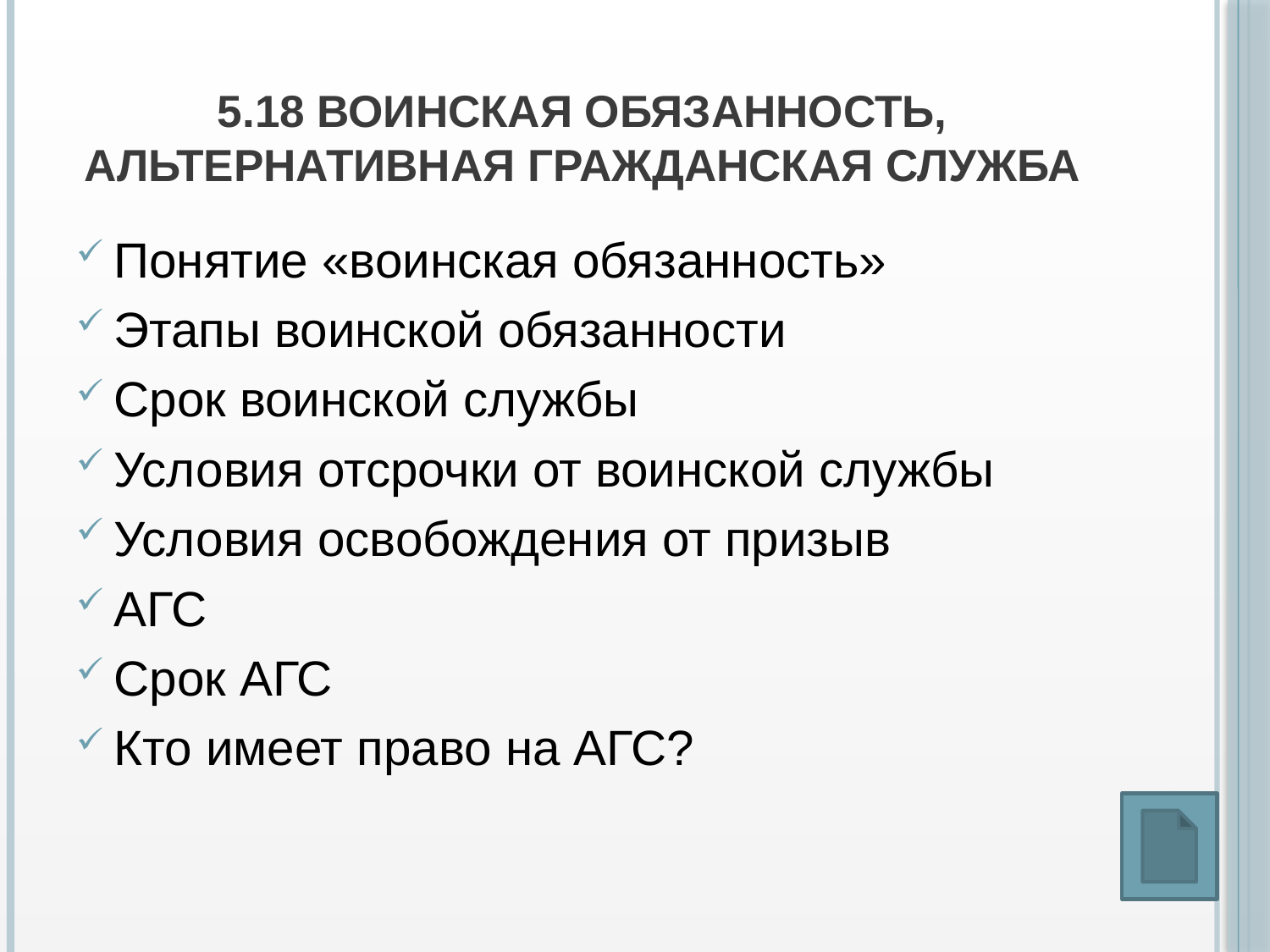

# 5.18 Воинская обязанность, альтернативная гражданская служба
Понятие «воинская обязанность»
Этапы воинской обязанности
Срок воинской службы
Условия отсрочки от воинской службы
Условия освобождения от призыв
АГС
Срок АГС
Кто имеет право на АГС?